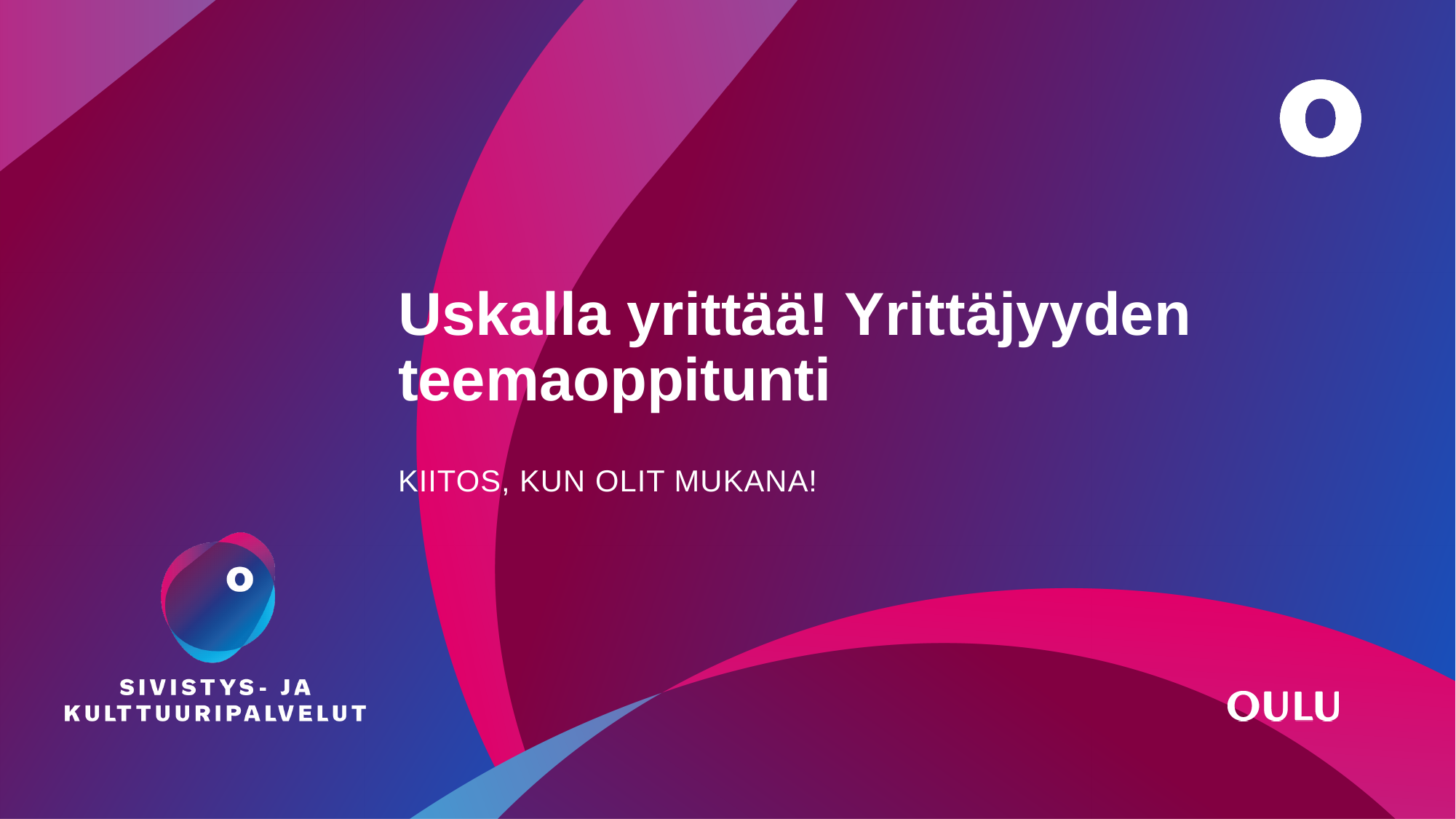

# Uskalla yrittää! Yrittäjyyden teemaoppitunti
KIITOS, KUN OLIT MUKANA!